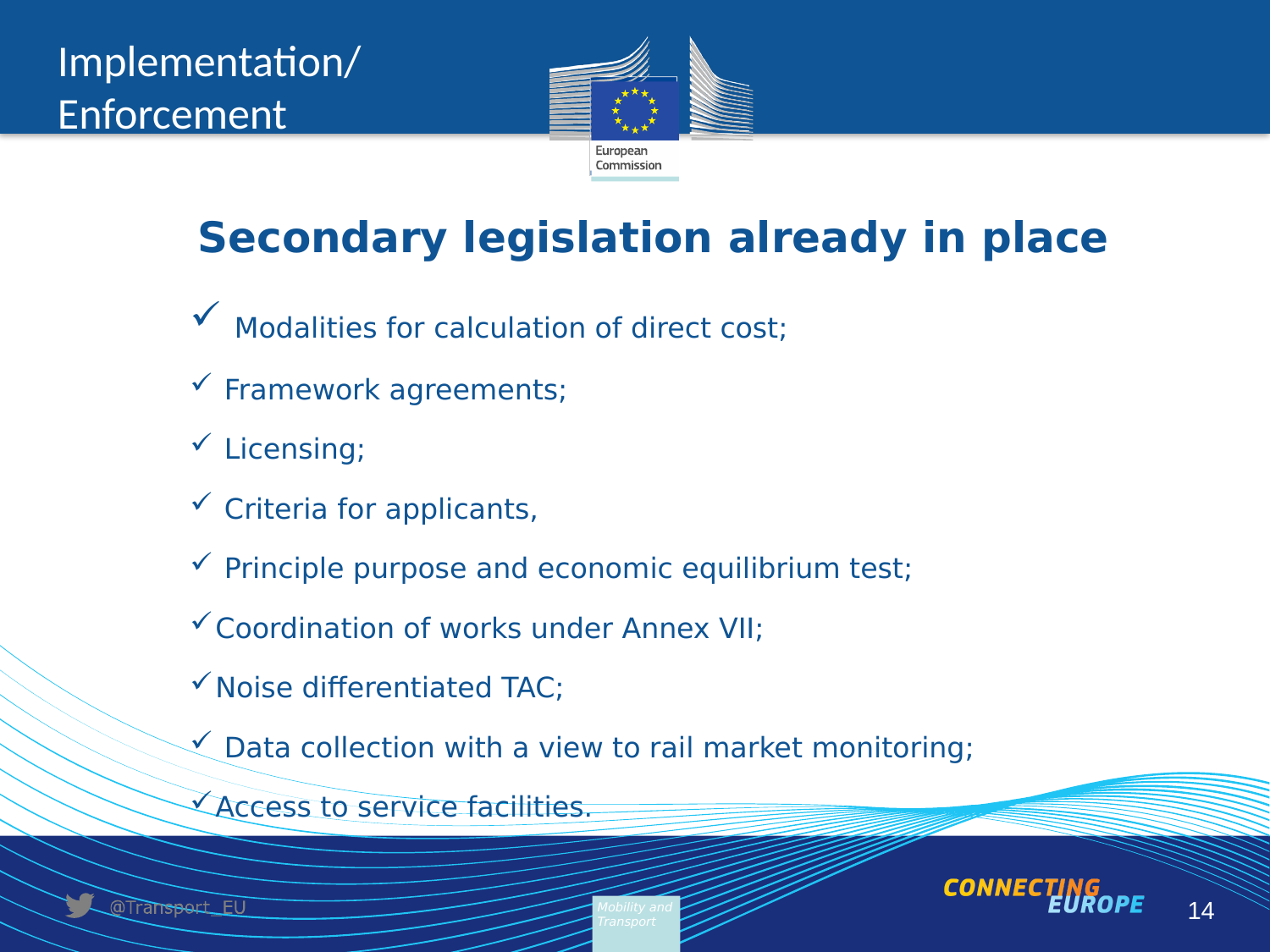

Implementation/
Enforcement

# Secondary legislation already in place
 Modalities for calculation of direct cost;
 Framework agreements;
 Licensing;
 Criteria for applicants,
 Principle purpose and economic equilibrium test;
Coordination of works under Annex VII;
Noise differentiated TAC;
 Data collection with a view to rail market monitoring;
Access to service facilities.